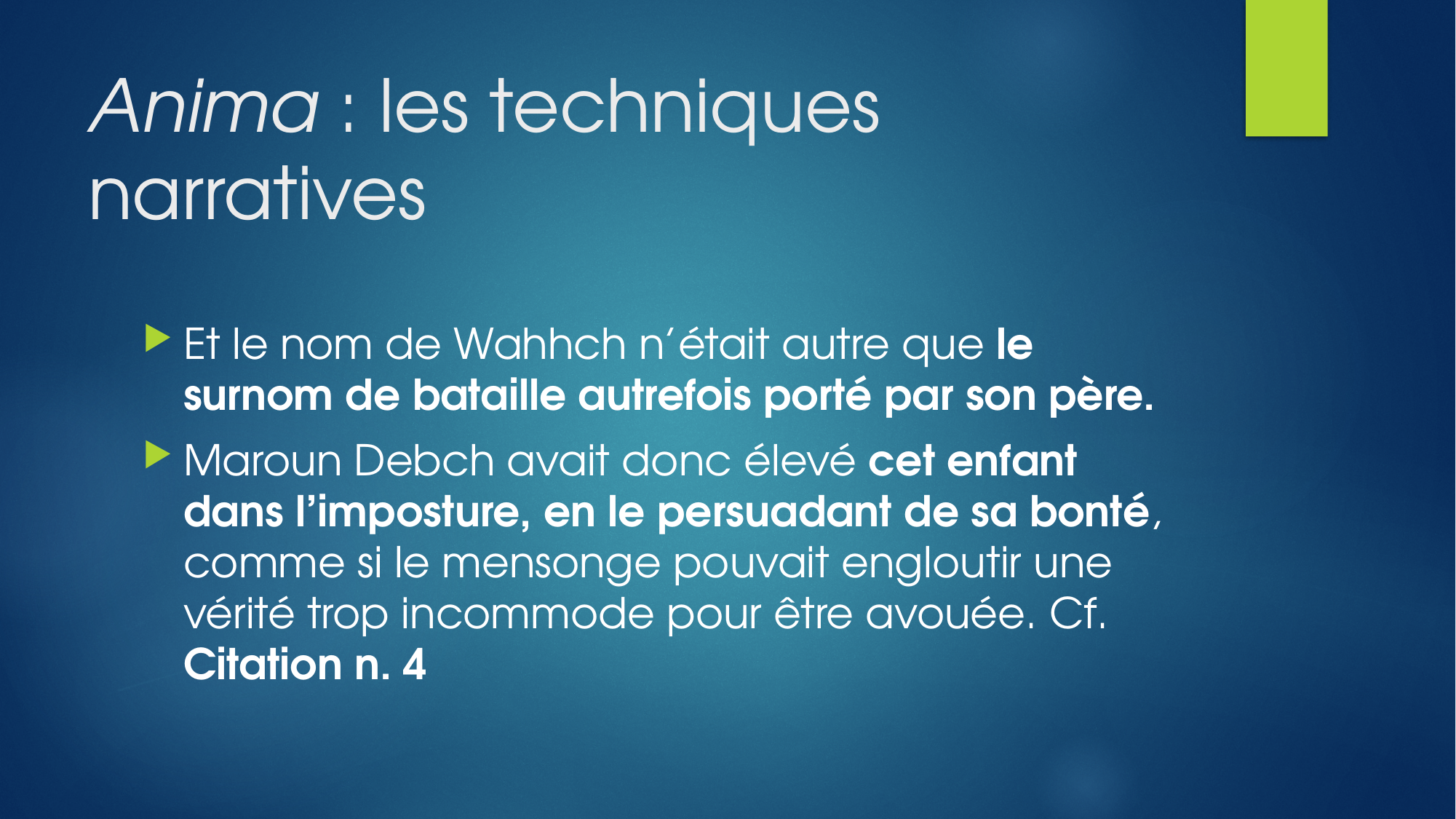

# Anima : les techniques narratives

Et le nom de Wahhch n’était autre que le surnom de bataille autrefois porté par son père.
Maroun Debch avait donc élevé cet enfant dans l’imposture, en le persuadant de sa bonté, comme si le mensonge pouvait engloutir une vérité trop incommode pour être avouée. Cf. Citation n. 4